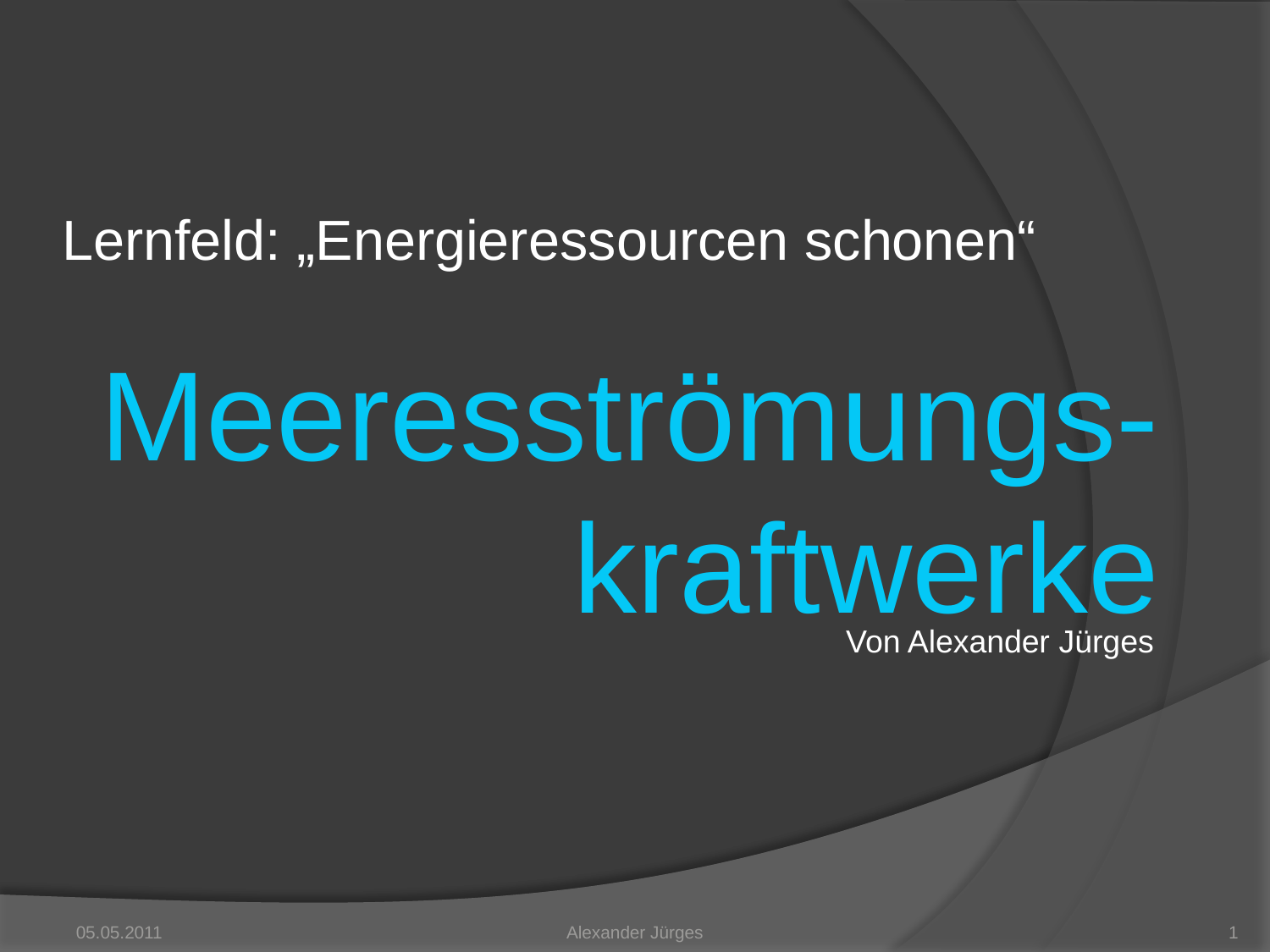

Lernfeld: „Energieressourcen schonen“
Meeresströmungs-kraftwerke
Von Alexander Jürges
05.05.2011
Alexander Jürges
1